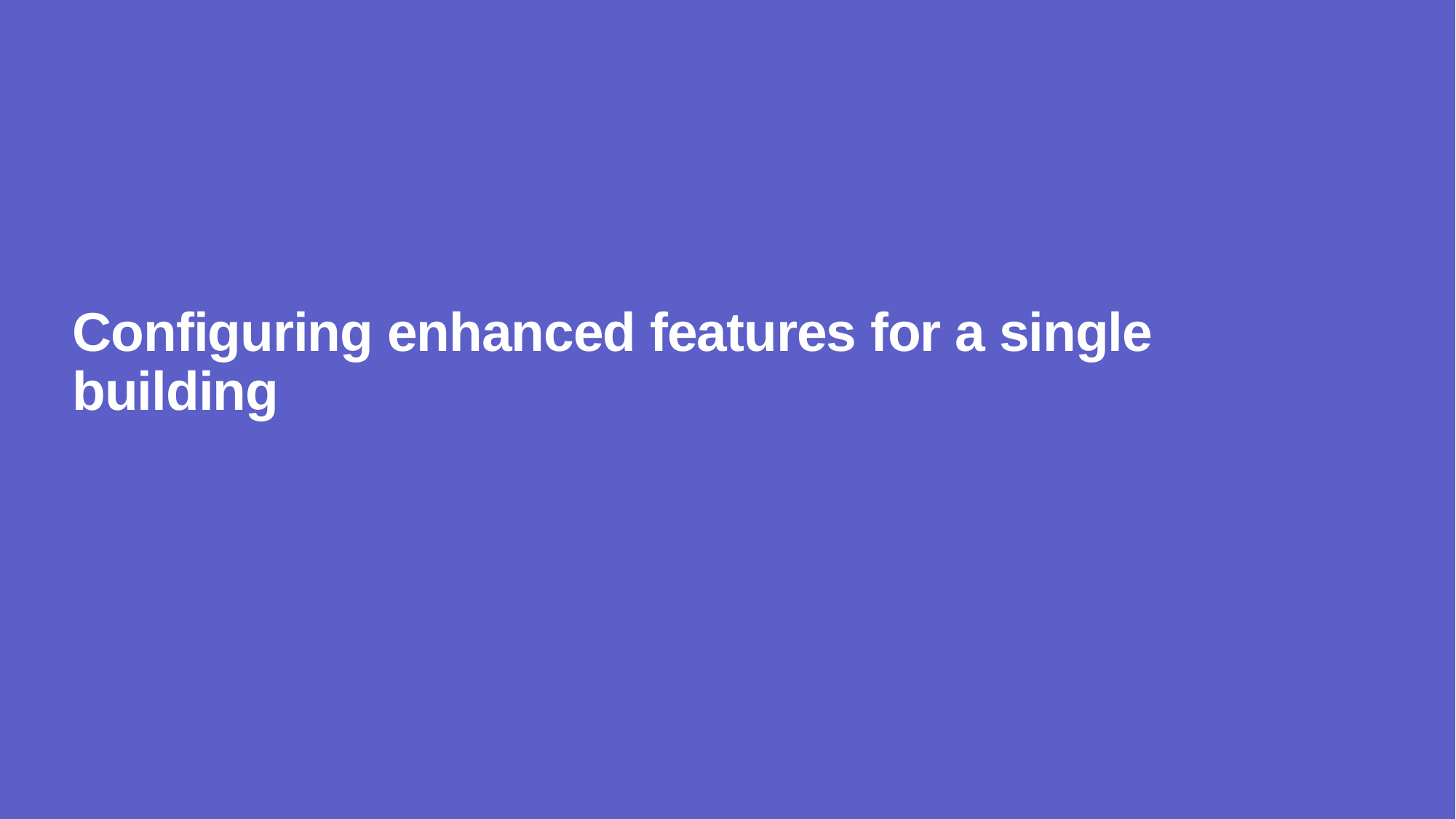

# Configuring enhanced features for a single building